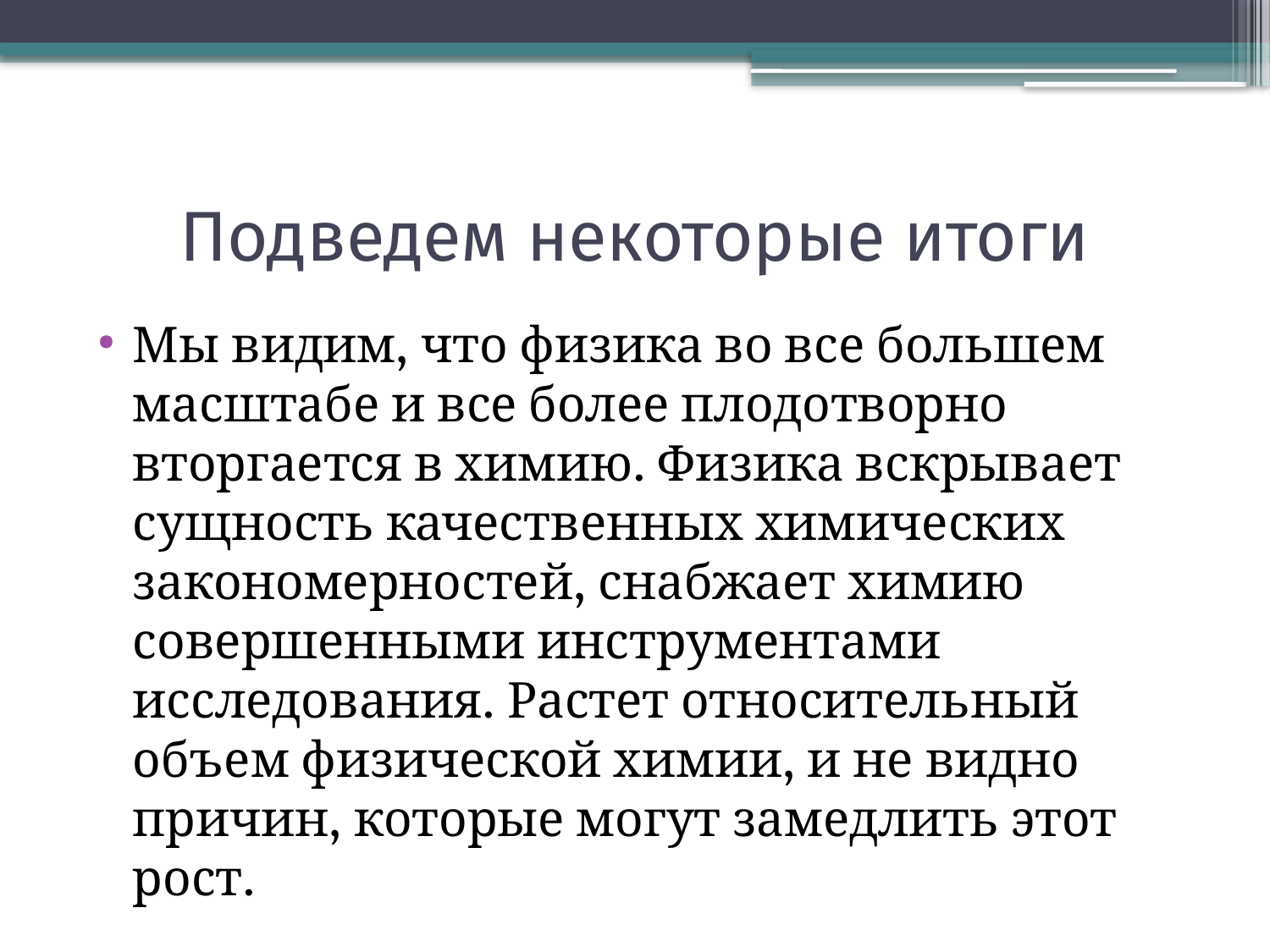

# Подведем некоторые итоги
Мы видим, что физика во все большем масштабе и все более плодотворно вторгается в химию. Физика вскрывает сущность качественных химических закономерностей, снабжает химию совершенными инструментами исследования. Растет относительный объем физической химии, и не видно причин, которые могут замедлить этот рост.